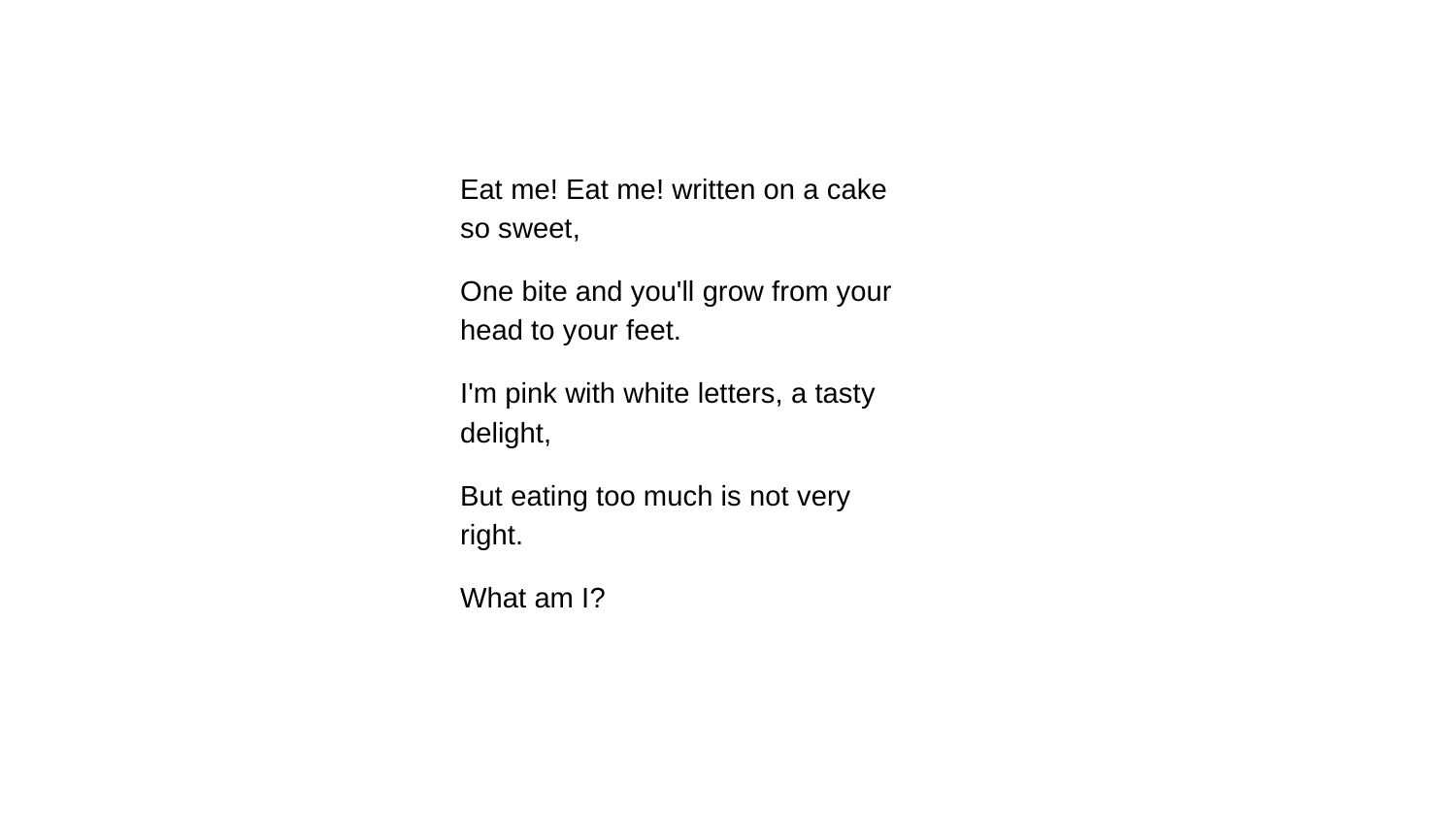

Eat me! Eat me! written on a cake so sweet,
One bite and you'll grow from your head to your feet.
I'm pink with white letters, a tasty delight,
But eating too much is not very right.
What am I?